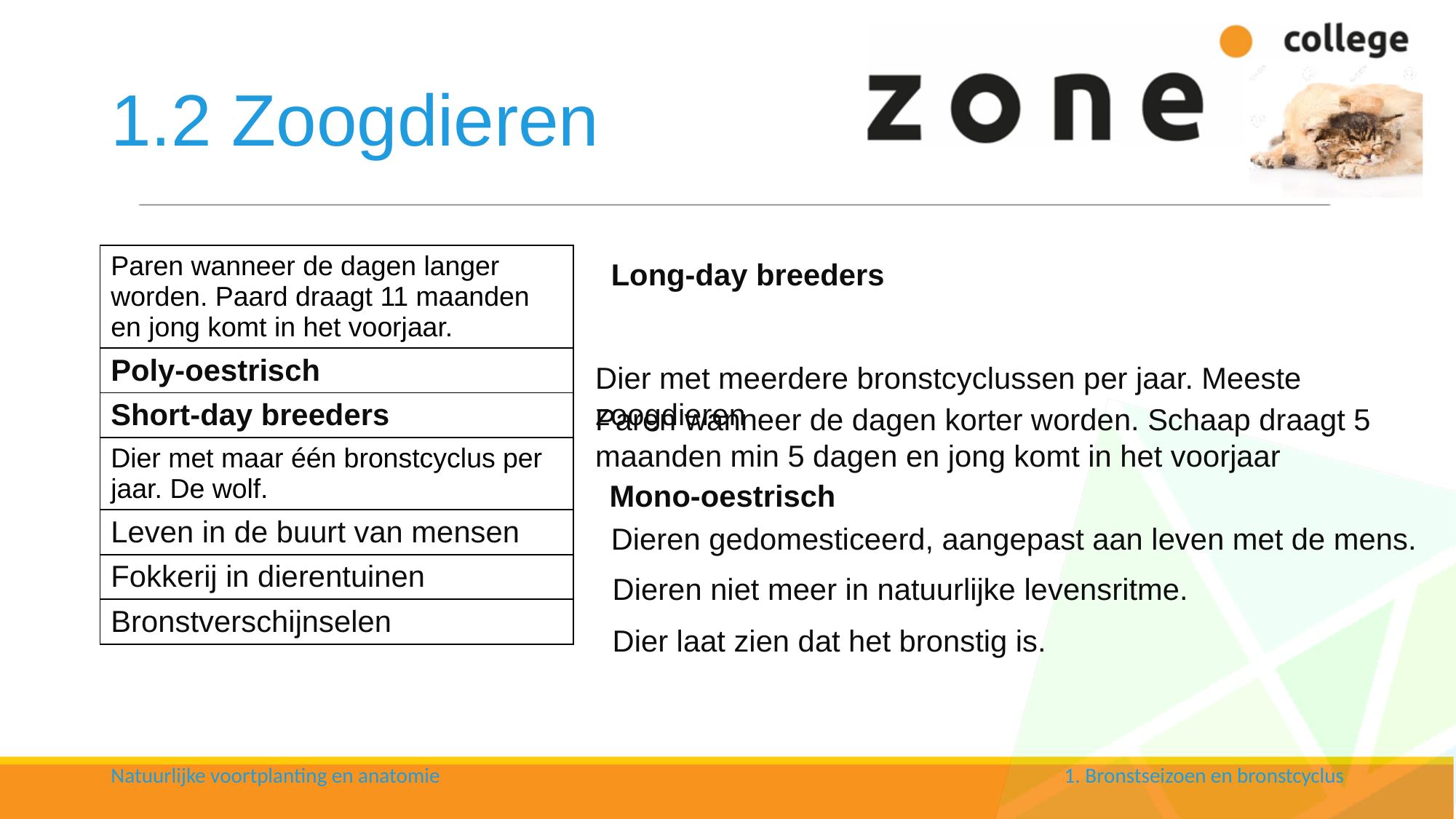

# 1.2 Zoogdieren
| Paren wanneer de dagen langer worden. Paard draagt 11 maanden en jong komt in het voorjaar. |
| --- |
| Poly-oestrisch |
| Short-day breeders |
| Dier met maar één bronstcyclus per jaar. De wolf. |
| Leven in de buurt van mensen |
| Fokkerij in dierentuinen |
| Bronstverschijnselen |
Long-day breeders
Dier met meerdere bronstcyclussen per jaar. Meeste zoogdieren
Paren wanneer de dagen korter worden. Schaap draagt 5 maanden min 5 dagen en jong komt in het voorjaar
Mono-oestrisch
Dieren gedomesticeerd, aangepast aan leven met de mens.
Dieren niet meer in natuurlijke levensritme.
Dier laat zien dat het bronstig is.
1. Bronstseizoen en bronstcyclus
Natuurlijke voortplanting en anatomie